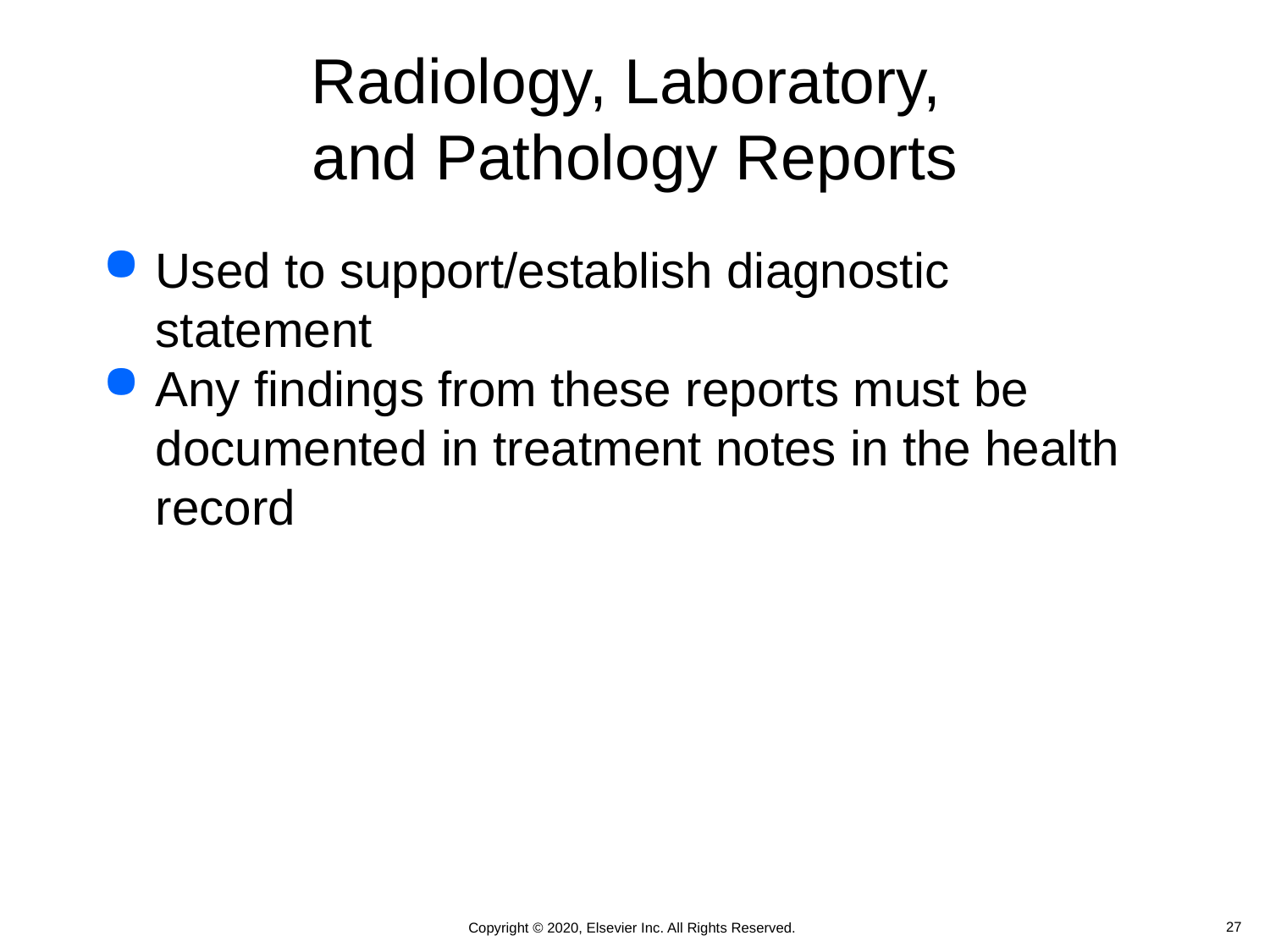

# Radiology, Laboratory, and Pathology Reports
Used to support/establish diagnostic statement
Any findings from these reports must be documented in treatment notes in the health record

 27